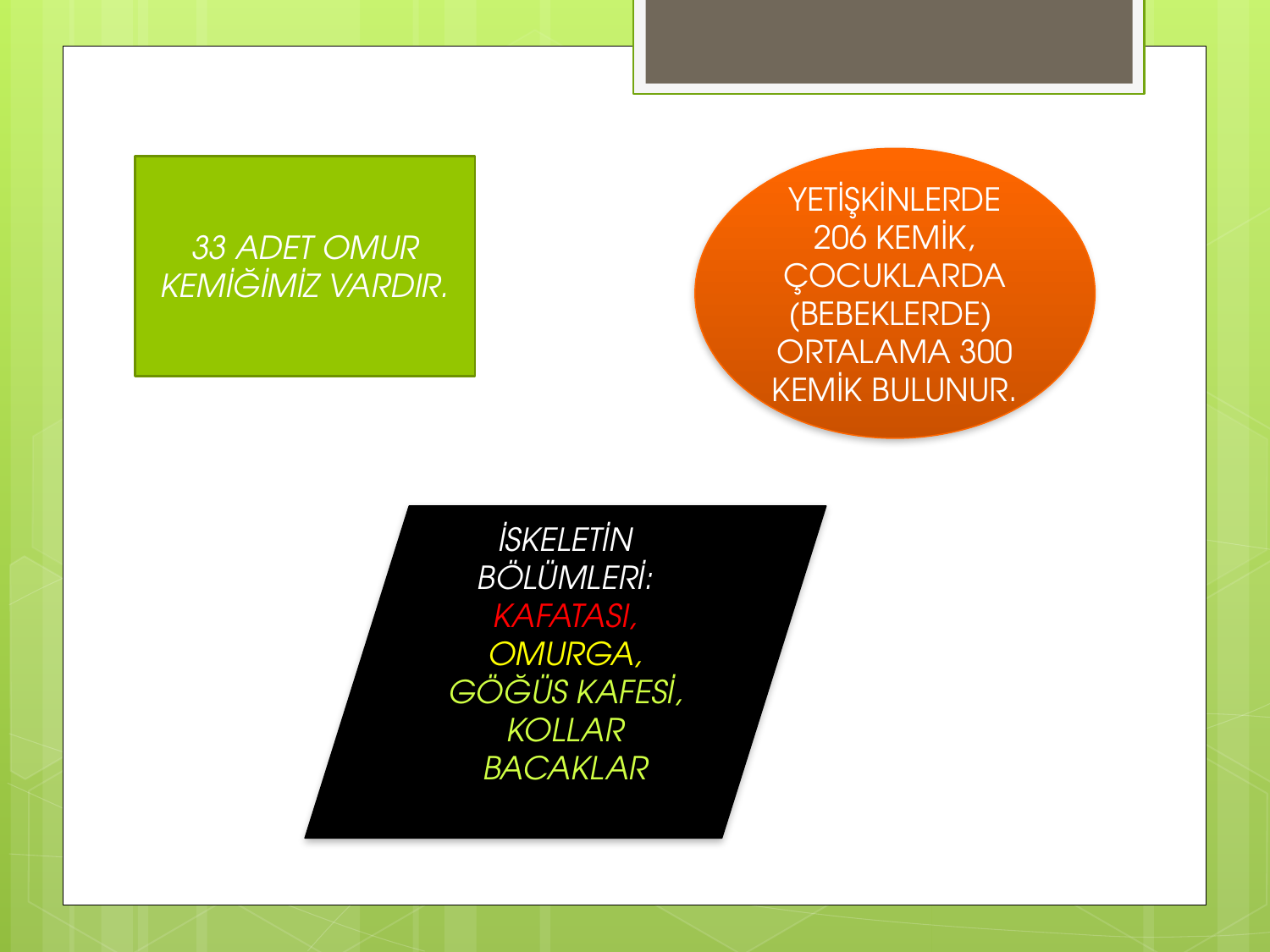

YETİŞKİNLERDE
206 KEMİK,
ÇOCUKLARDA (BEBEKLERDE)
ORTALAMA 300 KEMİK BULUNUR.
33 ADET OMUR KEMİĞİMİZ VARDIR.
İSKELETİN BÖLÜMLERİ: KAFATASI,
OMURGA,
GÖĞÜS KAFESİ,
KOLLAR BACAKLAR